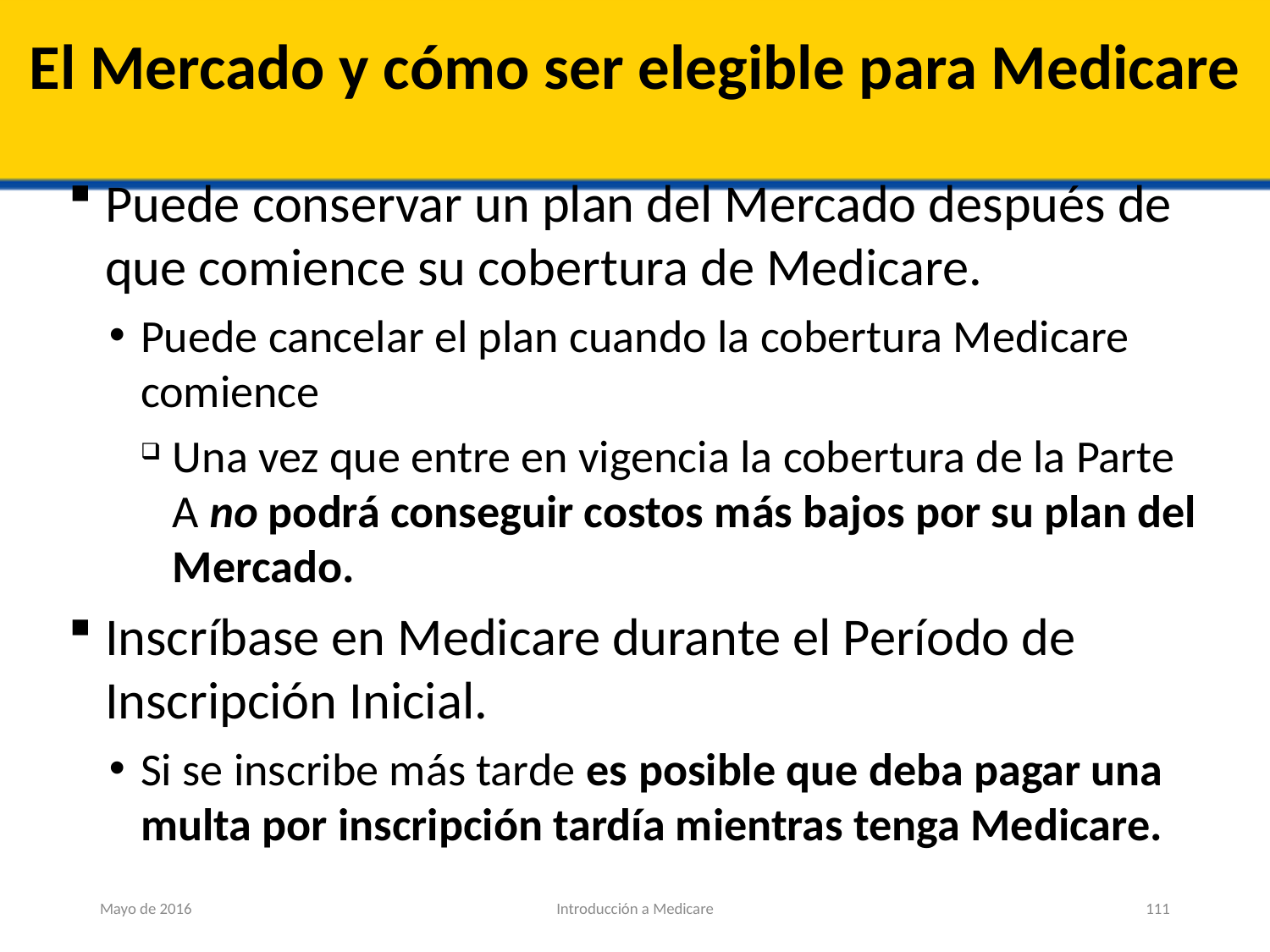

# El Mercado y cómo ser elegible para Medicare
Puede conservar un plan del Mercado después de que comience su cobertura de Medicare.
Puede cancelar el plan cuando la cobertura Medicare comience
Una vez que entre en vigencia la cobertura de la Parte A no podrá conseguir costos más bajos por su plan del Mercado.
Inscríbase en Medicare durante el Período de Inscripción Inicial.
Si se inscribe más tarde es posible que deba pagar una multa por inscripción tardía mientras tenga Medicare.
Mayo de 2016
Introducción a Medicare
111